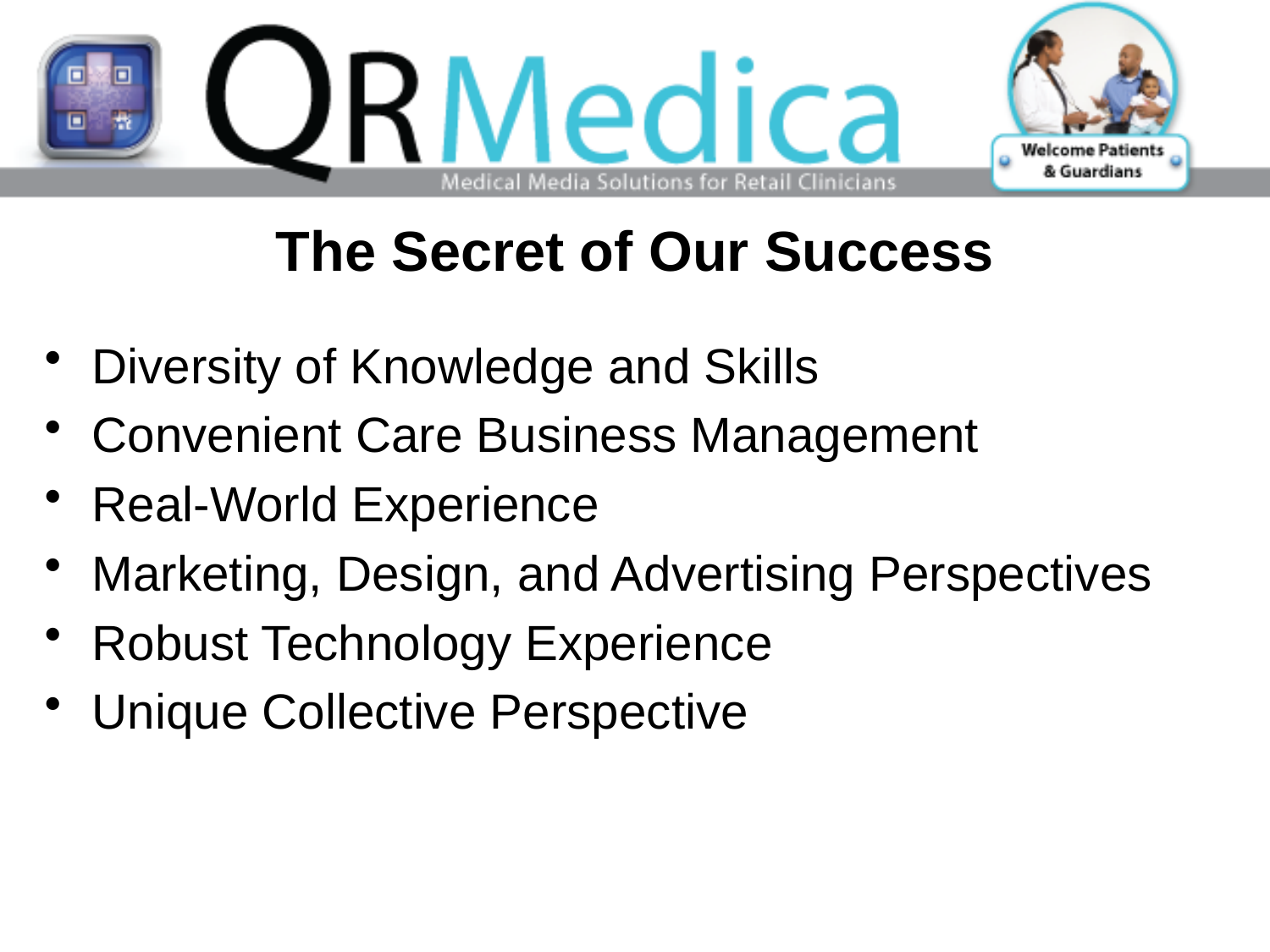

# The Secret of Our Success
Diversity of Knowledge and Skills
Convenient Care Business Management
Real-World Experience
Marketing, Design, and Advertising Perspectives
Robust Technology Experience
Unique Collective Perspective